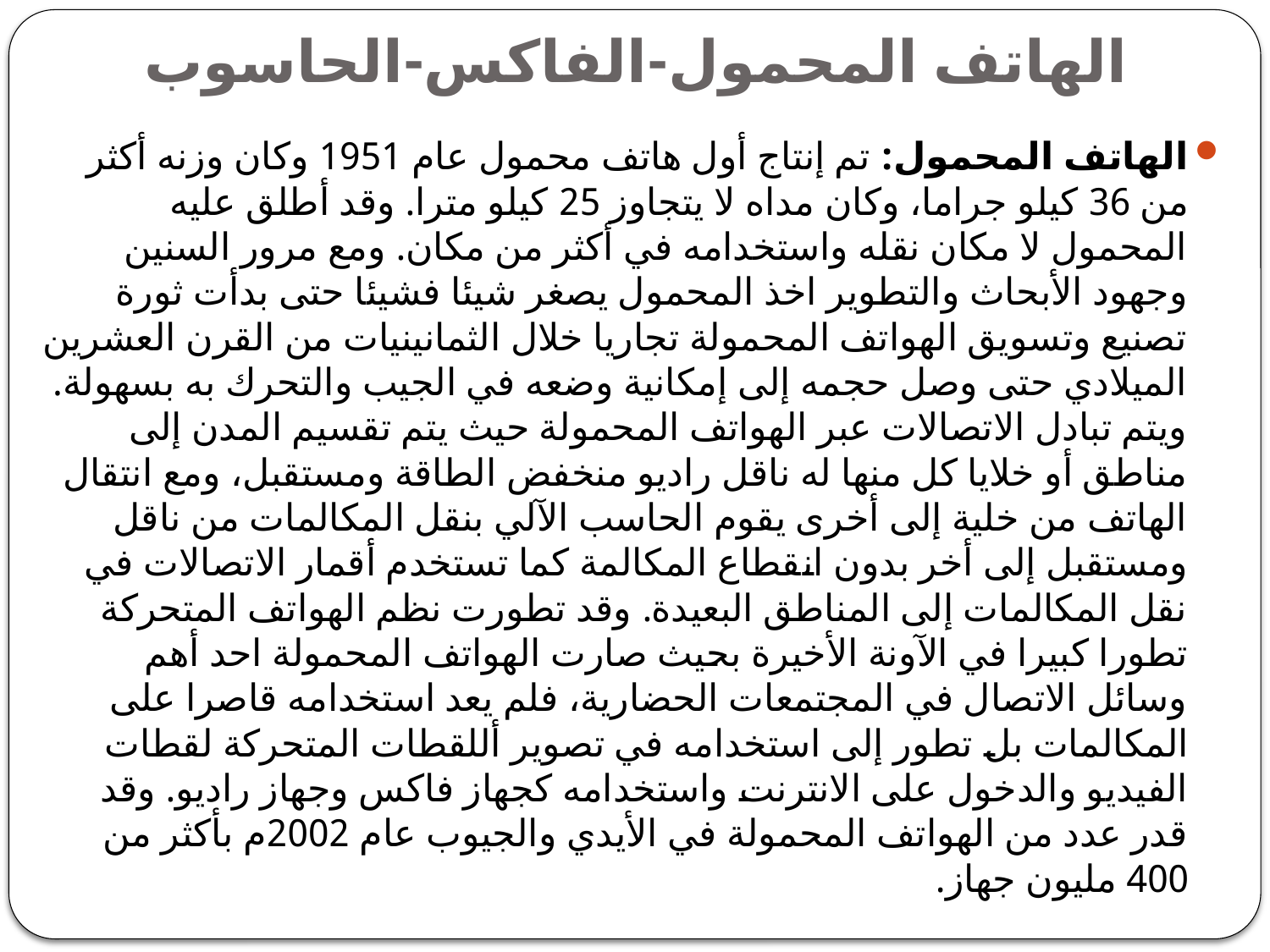

# الهاتف المحمول-الفاكس-الحاسوب
الهاتف المحمول: تم إنتاج أول هاتف محمول عام 1951 وكان وزنه أكثر من 36 كيلو جراما، وكان مداه لا يتجاوز 25 كيلو مترا. وقد أطلق عليه المحمول لا مكان نقله واستخدامه في أكثر من مكان. ومع مرور السنين وجهود الأبحاث والتطوير اخذ المحمول يصغر شيئا فشيئا حتى بدأت ثورة تصنيع وتسويق الهواتف المحمولة تجاريا خلال الثمانينيات من القرن العشرين الميلادي حتى وصل حجمه إلى إمكانية وضعه في الجيب والتحرك به بسهولة. ويتم تبادل الاتصالات عبر الهواتف المحمولة حيث يتم تقسيم المدن إلى مناطق أو خلايا كل منها له ناقل راديو منخفض الطاقة ومستقبل، ومع انتقال الهاتف من خلية إلى أخرى يقوم الحاسب الآلي بنقل المكالمات من ناقل ومستقبل إلى أخر بدون انقطاع المكالمة كما تستخدم أقمار الاتصالات في نقل المكالمات إلى المناطق البعيدة. وقد تطورت نظم الهواتف المتحركة تطورا كبيرا في الآونة الأخيرة بحيث صارت الهواتف المحمولة احد أهم وسائل الاتصال في المجتمعات الحضارية، فلم يعد استخدامه قاصرا على المكالمات بل تطور إلى استخدامه في تصوير أللقطات المتحركة لقطات الفيديو والدخول على الانترنت واستخدامه كجهاز فاكس وجهاز راديو. وقد قدر عدد من الهواتف المحمولة في الأيدي والجيوب عام 2002م بأكثر من 400 مليون جهاز.